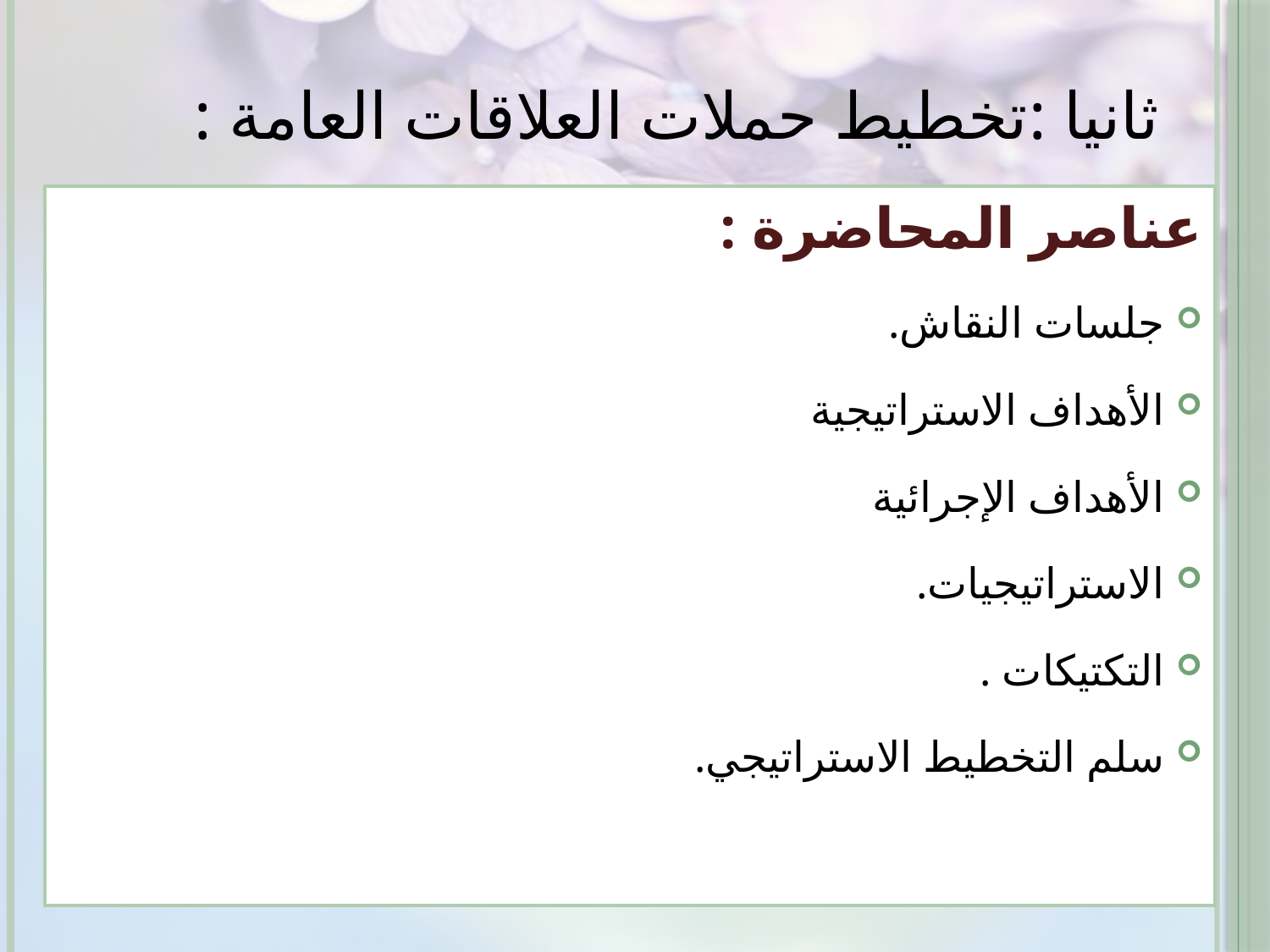

# ثانيا :تخطيط حملات العلاقات العامة :
عناصر المحاضرة :
جلسات النقاش.
الأهداف الاستراتيجية
الأهداف الإجرائية
الاستراتيجيات.
التكتيكات .
سلم التخطيط الاستراتيجي.